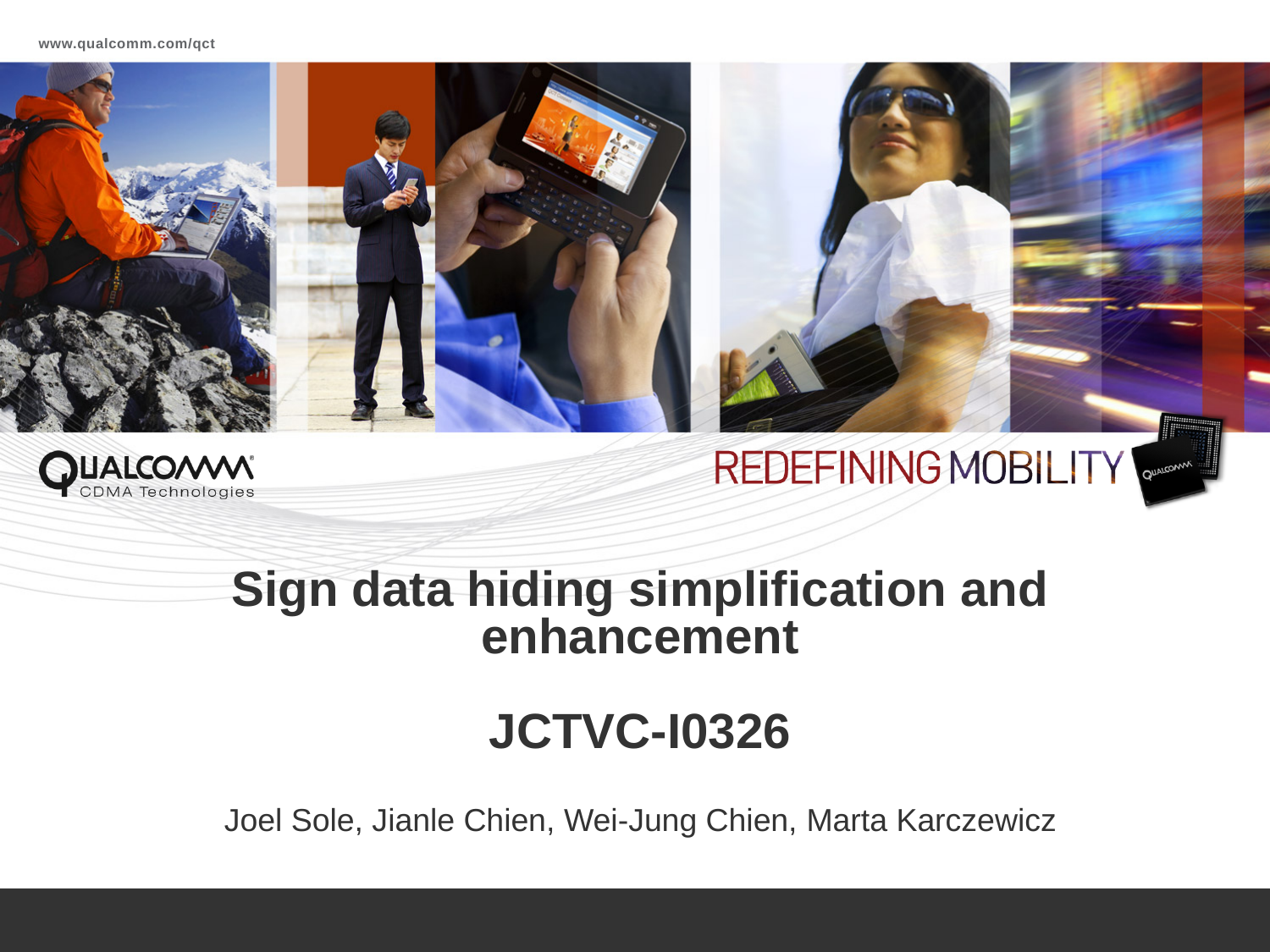

# Sign data hiding simplification and enhancement JCTVC-I0326
Joel Sole, Jianle Chien, Wei-Jung Chien, Marta Karczewicz